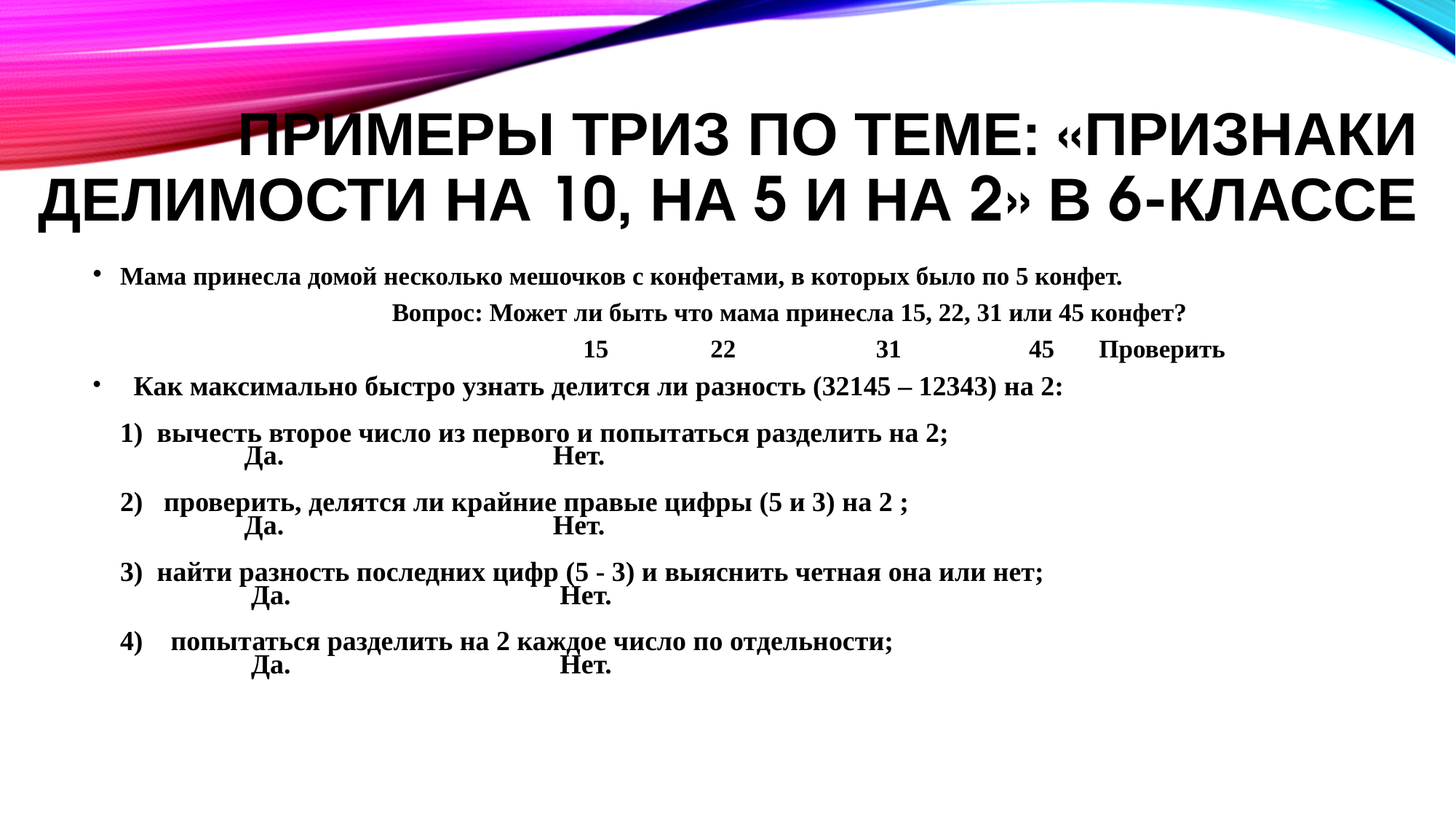

# ПРИМЕРЫ ТРИЗ ПО ТЕМЕ: «ПРИЗНАКИ ДЕЛИМОСТИ НА 10, НА 5 И НА 2» В 6-КЛАССЕ
Мама принесла домой несколько мешочков с конфетами, в которых было по 5 конфет.
                                               Вопрос: Может ли быть что мама принесла 15, 22, 31 или 45 конфет?
                                                                             15                22                      31                    45       Проверить
  Как максимально быстро узнать делится ли разность (32145 – 12343) на 2:
1)  вычесть второе число из первого и попытаться разделить на 2;
                  Да.                                       Нет.
2)   проверить, делятся ли крайние правые цифры (5 и 3) на 2 ;
                  Да.                                       Нет.
3)  найти разность последних цифр (5 - 3) и выяснить четная она или нет;
                   Да.                                       Нет.
4)    попытаться разделить на 2 каждое число по отдельности;
                   Да.                                       Нет.